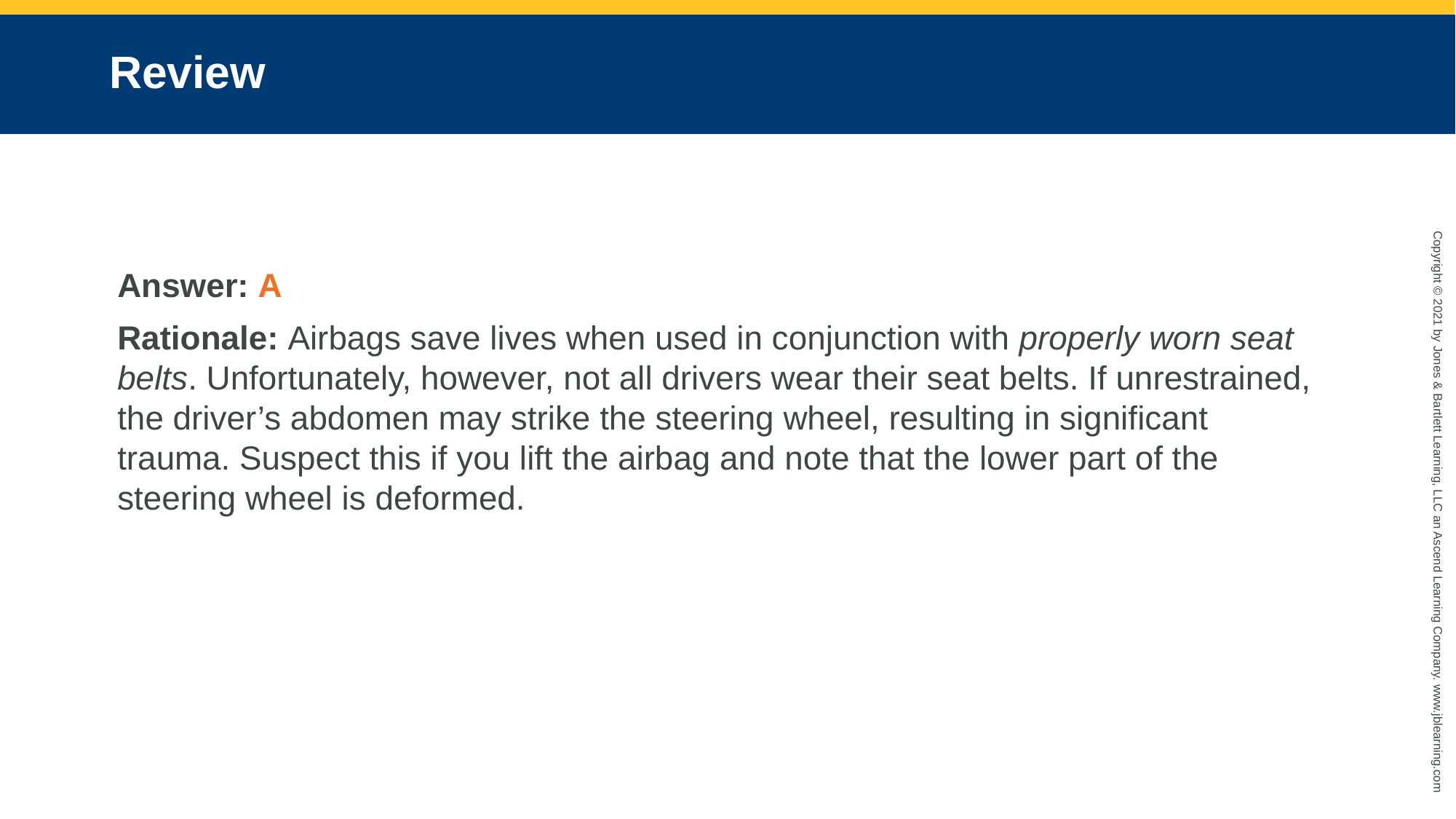

# Review
Answer: A
Rationale: Airbags save lives when used in conjunction with properly worn seat belts. Unfortunately, however, not all drivers wear their seat belts. If unrestrained, the driver’s abdomen may strike the steering wheel, resulting in significant trauma. Suspect this if you lift the airbag and note that the lower part of the steering wheel is deformed.